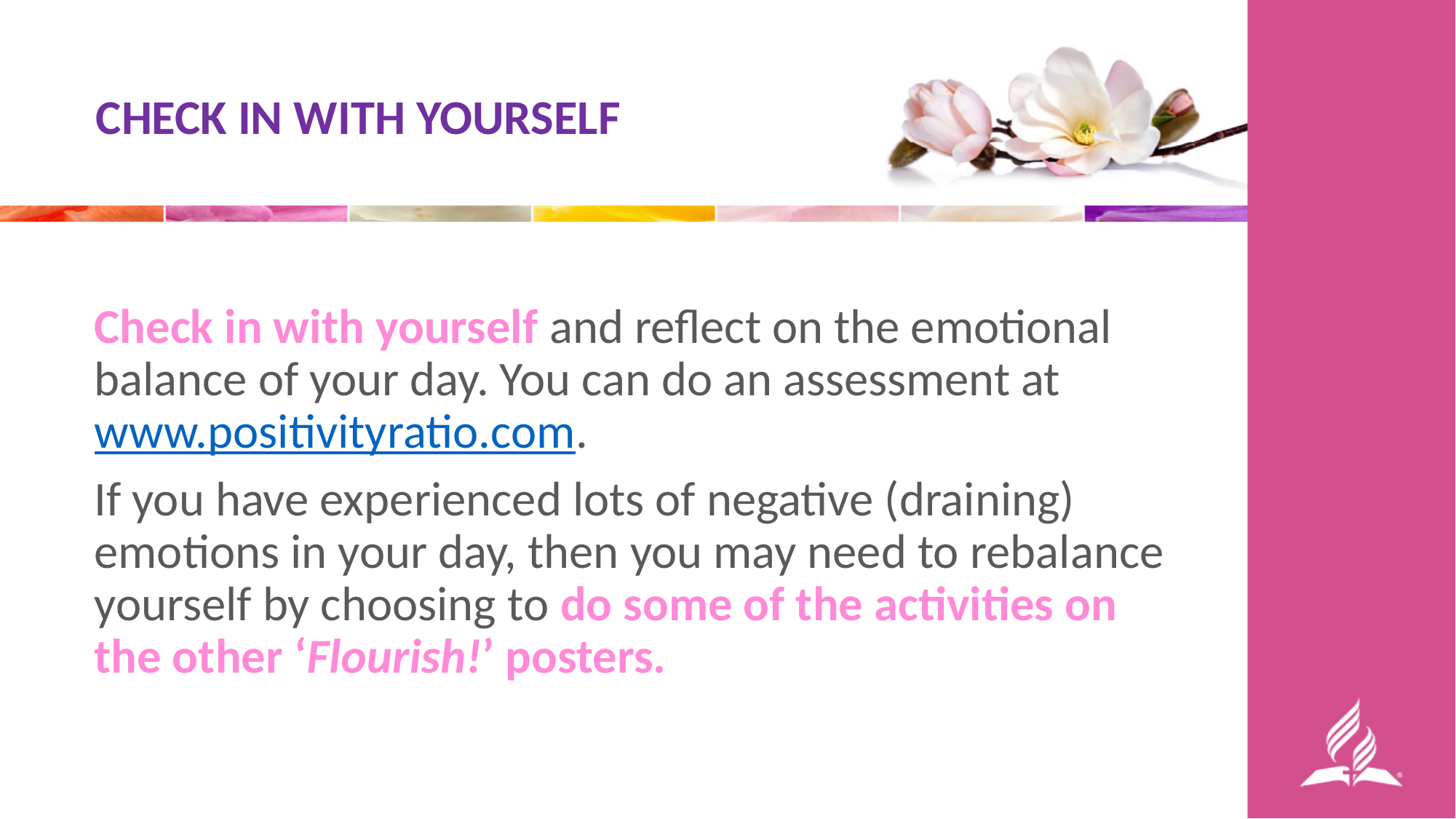

CHECK IN WITH YOURSELF
Check in with yourself and reflect on the emotional balance of your day. You can do an assessment at www.positivityratio.com.
If you have experienced lots of negative (draining) emotions in your day, then you may need to rebalance yourself by choosing to do some of the activities on the other ‘Flourish!’ posters.